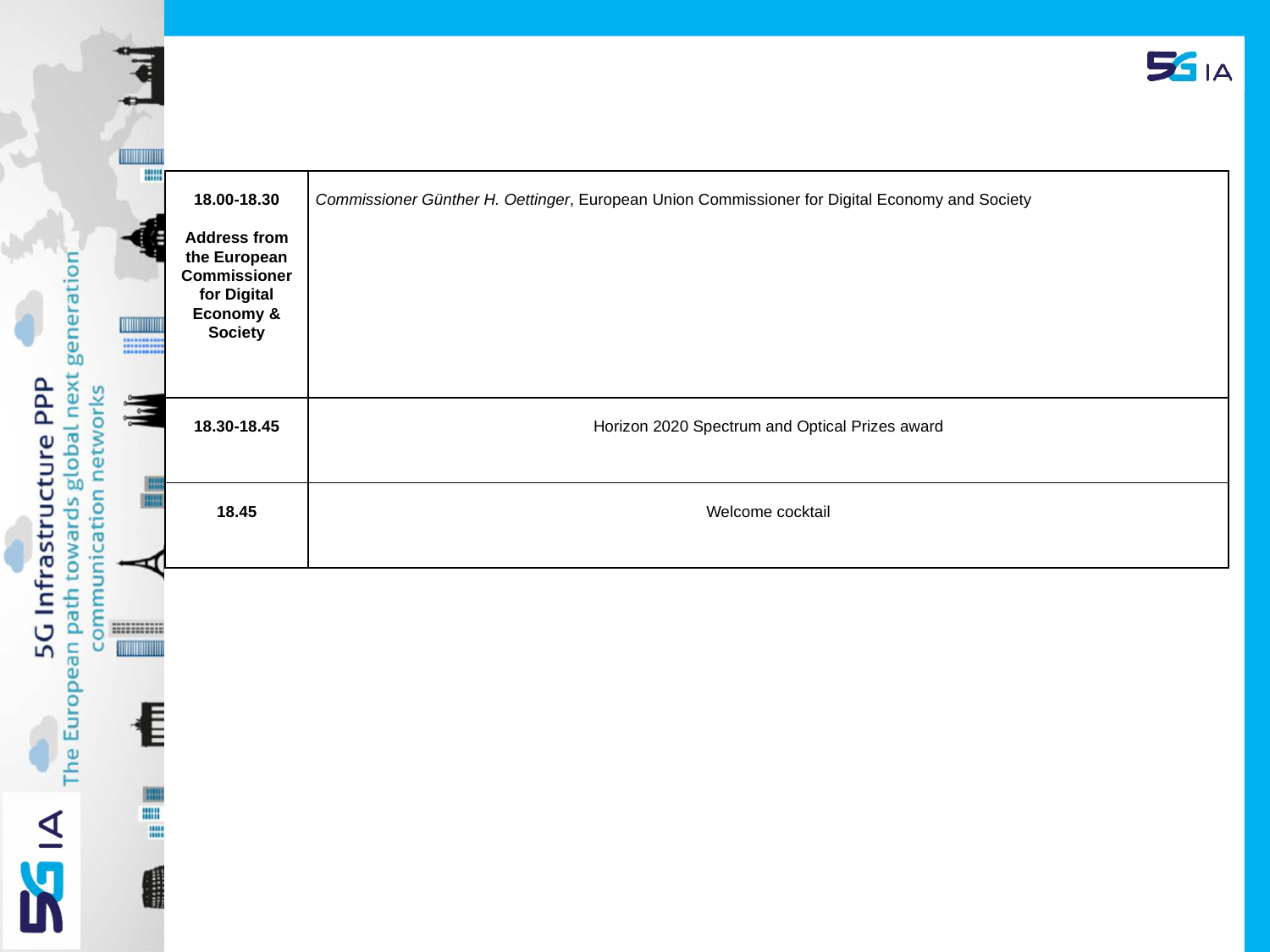

| 18.00-18.30   Address from the European Commissioner for Digital Economy & Society | Commissioner Günther H. Oettinger, European Union Commissioner for Digital Economy and Society |
| --- | --- |
| 18.30-18.45 | Horizon 2020 Spectrum and Optical Prizes award |
| 18.45 | Welcome cocktail |